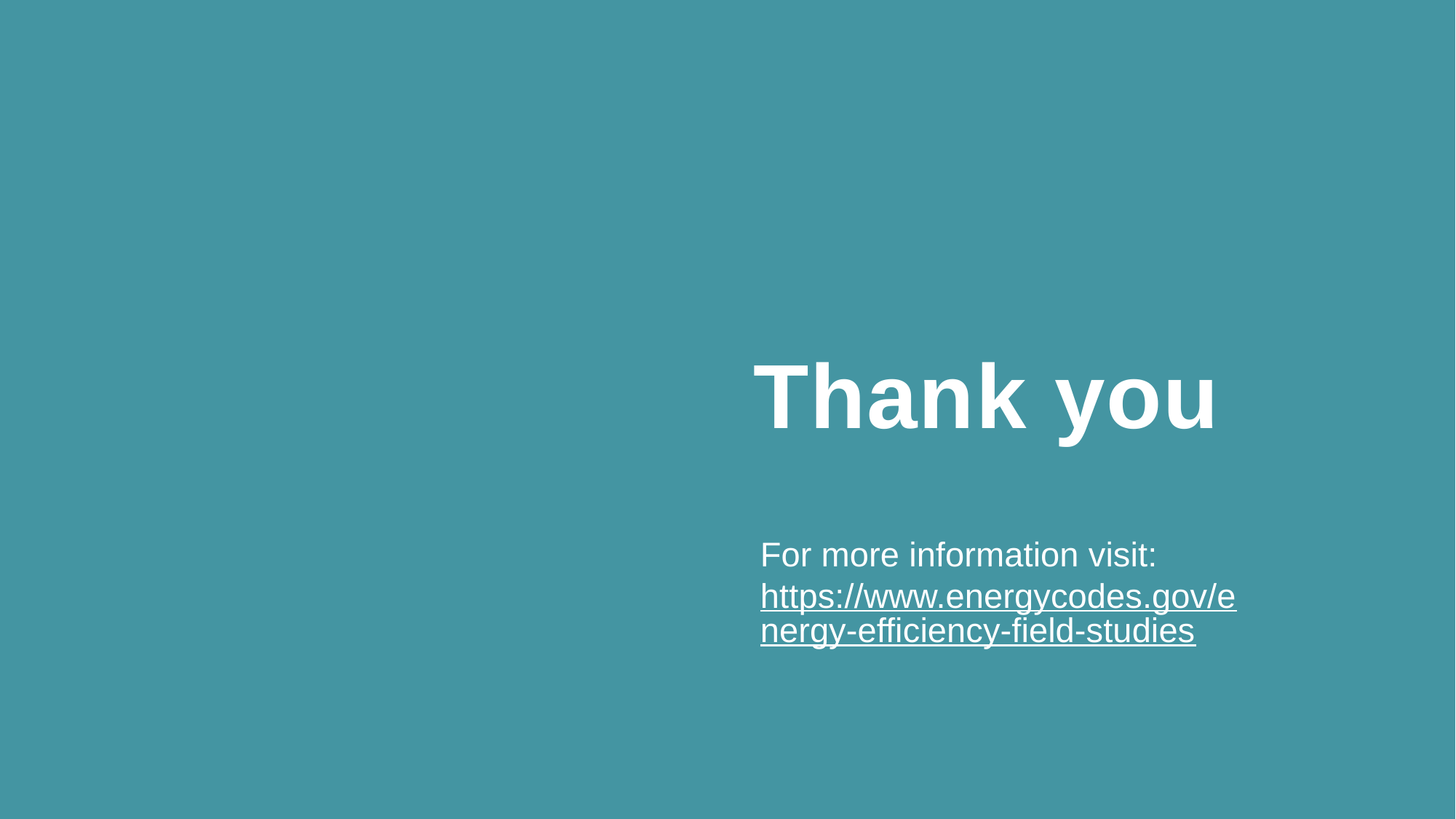

# Thank you
For more information visit: https://www.energycodes.gov/energy-efficiency-field-studies